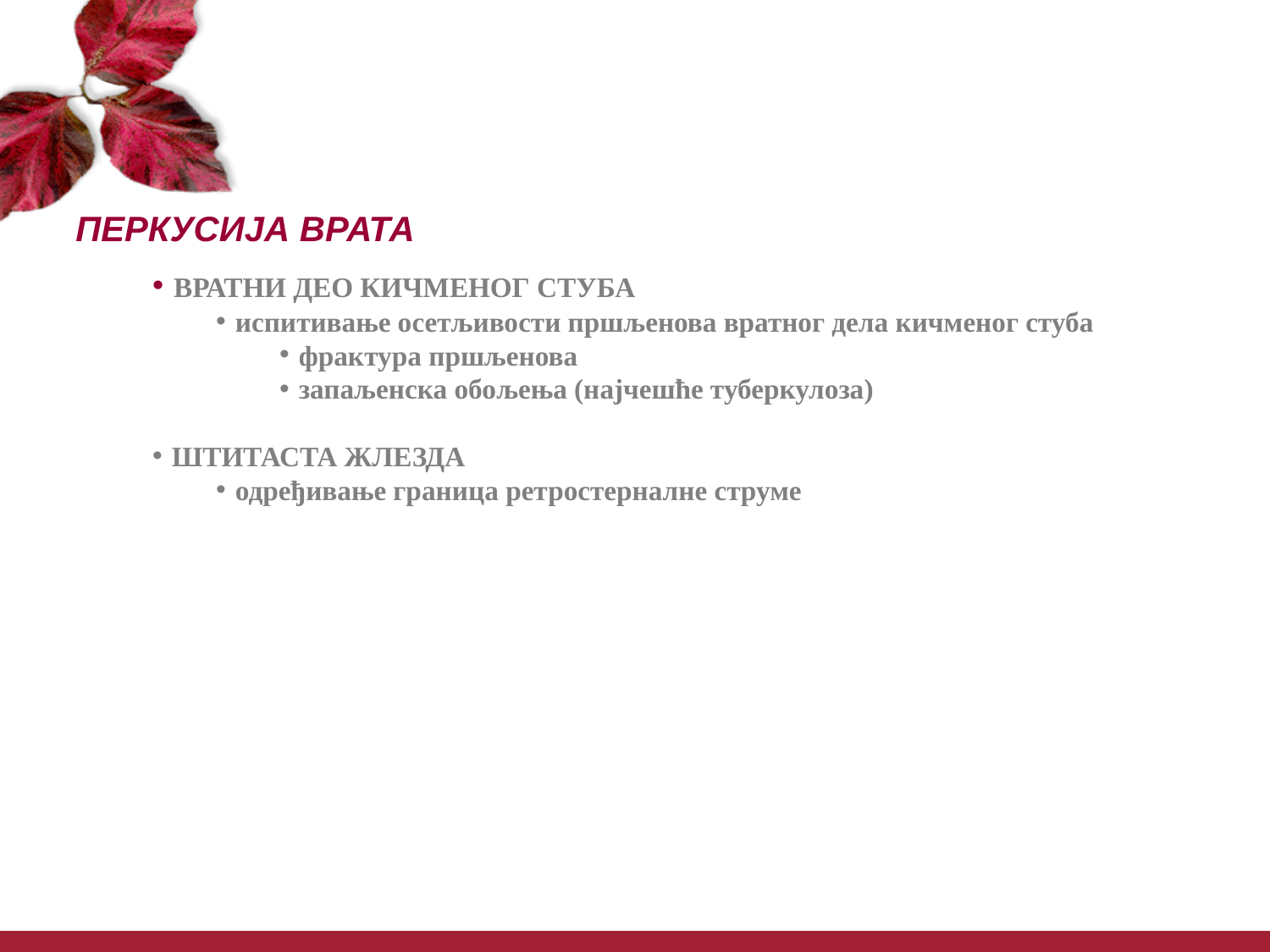

ПЕРКУСИЈА ВРАТА

 ВРАТНИ ДЕО КИЧМЕНОГ СТУБА
 испитивање осетљивости пршљенова вратног дела кичменог стуба
 фрактура пршљенова
 запаљенска обољења (најчешће туберкулоза)

 ШТИТАСТА ЖЛЕЗДА
 одређивање граница ретростерналне струме